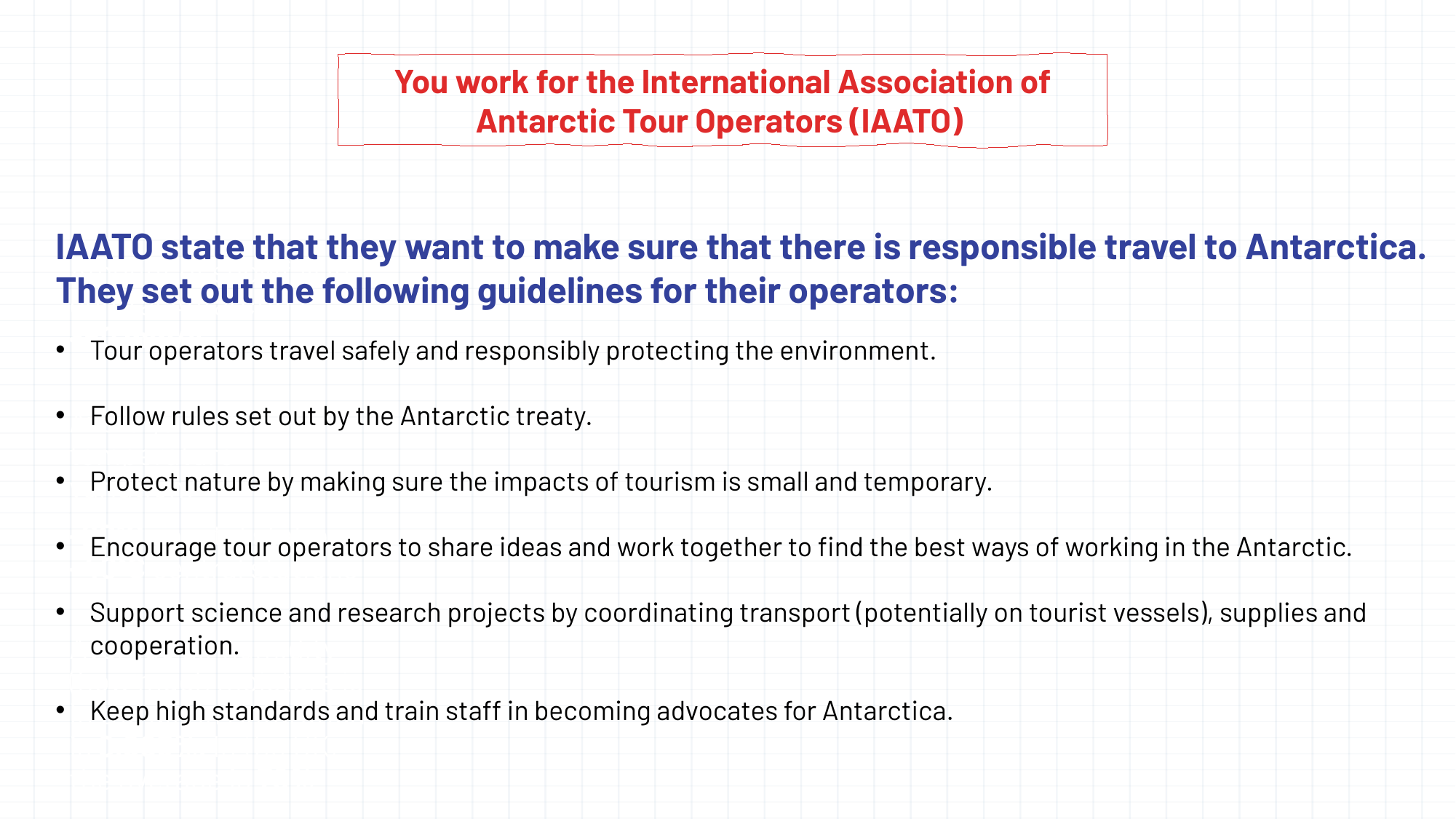

You work for the International Association of Antarctic Tour Operators (IAATO)
IAATO state that they want to make sure that there is responsible travel to Antarctica. They set out the following guidelines for their operators:

Tour operators travel safely and responsibly protecting the environment.

Follow rules set out by the Antarctic treaty.

Protect nature by making sure the impacts of tourism is small and temporary.

Encourage tour operators to share ideas and work together to find the best ways of working in the Antarctic.

Support science and research projects by coordinating transport (potentially on tourist vessels), supplies and cooperation.

Keep high standards and train staff in becoming advocates for Antarctica.
Amount of snowfall in central Antarctica:
<50 mm/y
Average winter temperature variation:
-20oC coastal stations
-40oC central stations
Average air humidity (how much moisture is in the air) in Antarctica is 0.003%. In the UK, the average is 70%